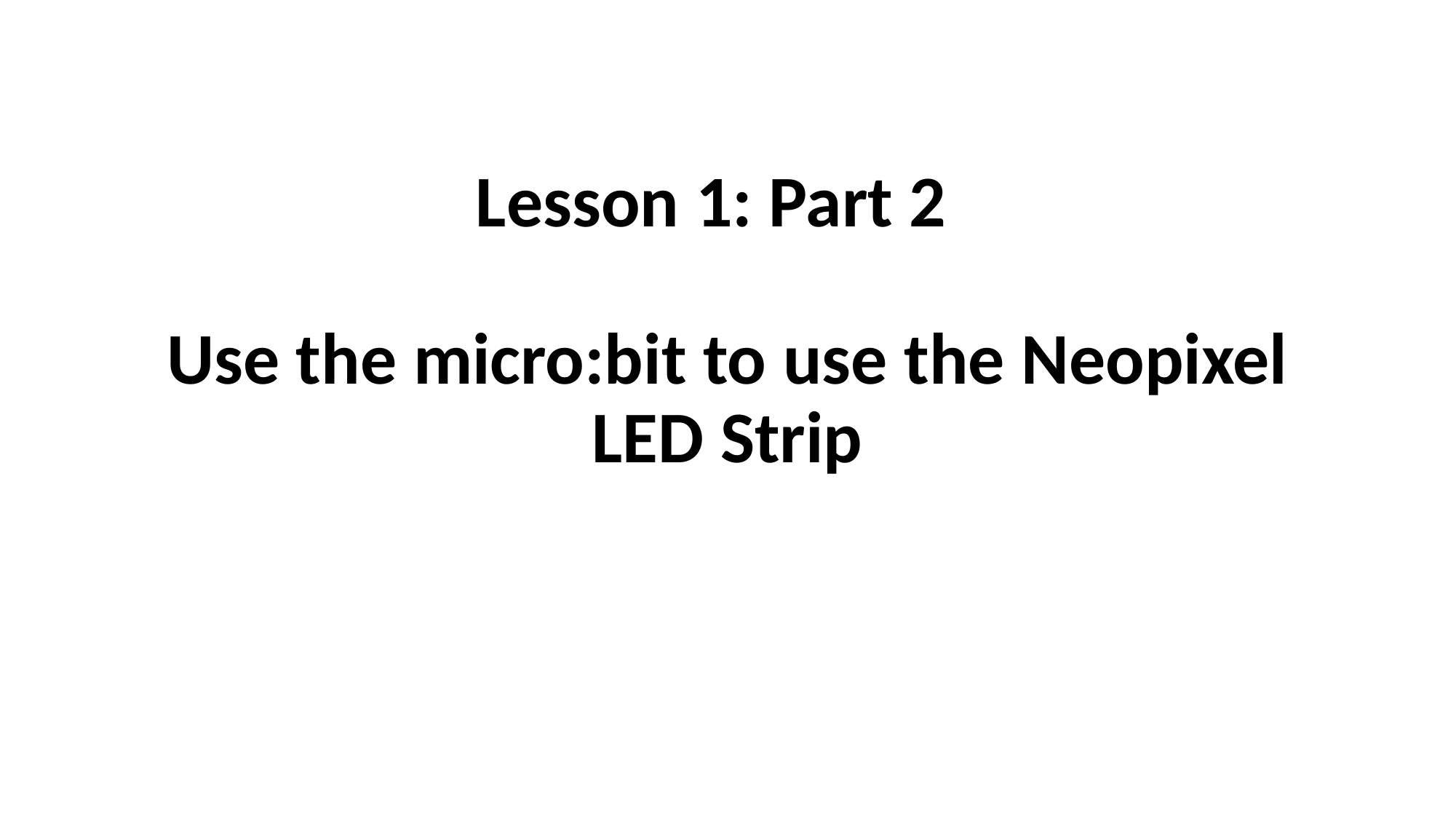

# Lesson 1: Part 2 Use the micro:bit to use the Neopixel LED Strip